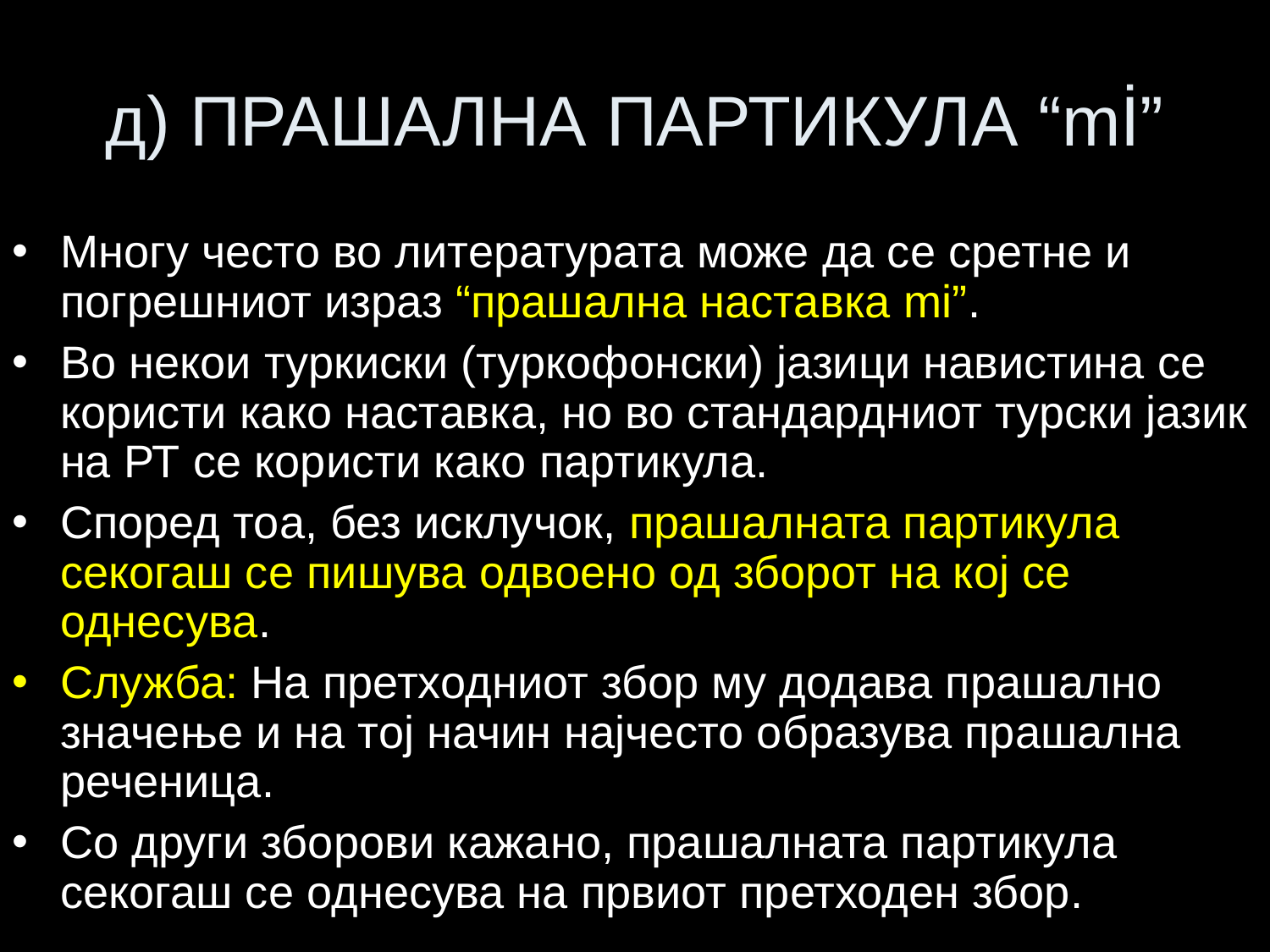

# д) ПРАШАЛНА ПАРТИКУЛА “mİ”
Многу често во литературата може да се сретне и погрешниот израз “прашална наставка mi”.
Во некои туркиски (туркофонски) јазици навистина се користи како наставка, но во стандардниот турски јазик на РТ се користи како партикула.
Според тоа, без исклучок, прашалната партикула секогаш се пишува одвоено од зборот на кој се однесува.
Служба: На претходниот збор му додава прашално значење и на тој начин најчесто образува прашална реченица.
Со други зборови кажано, прашалната партикула секогаш се однесува на првиот претходен збор.